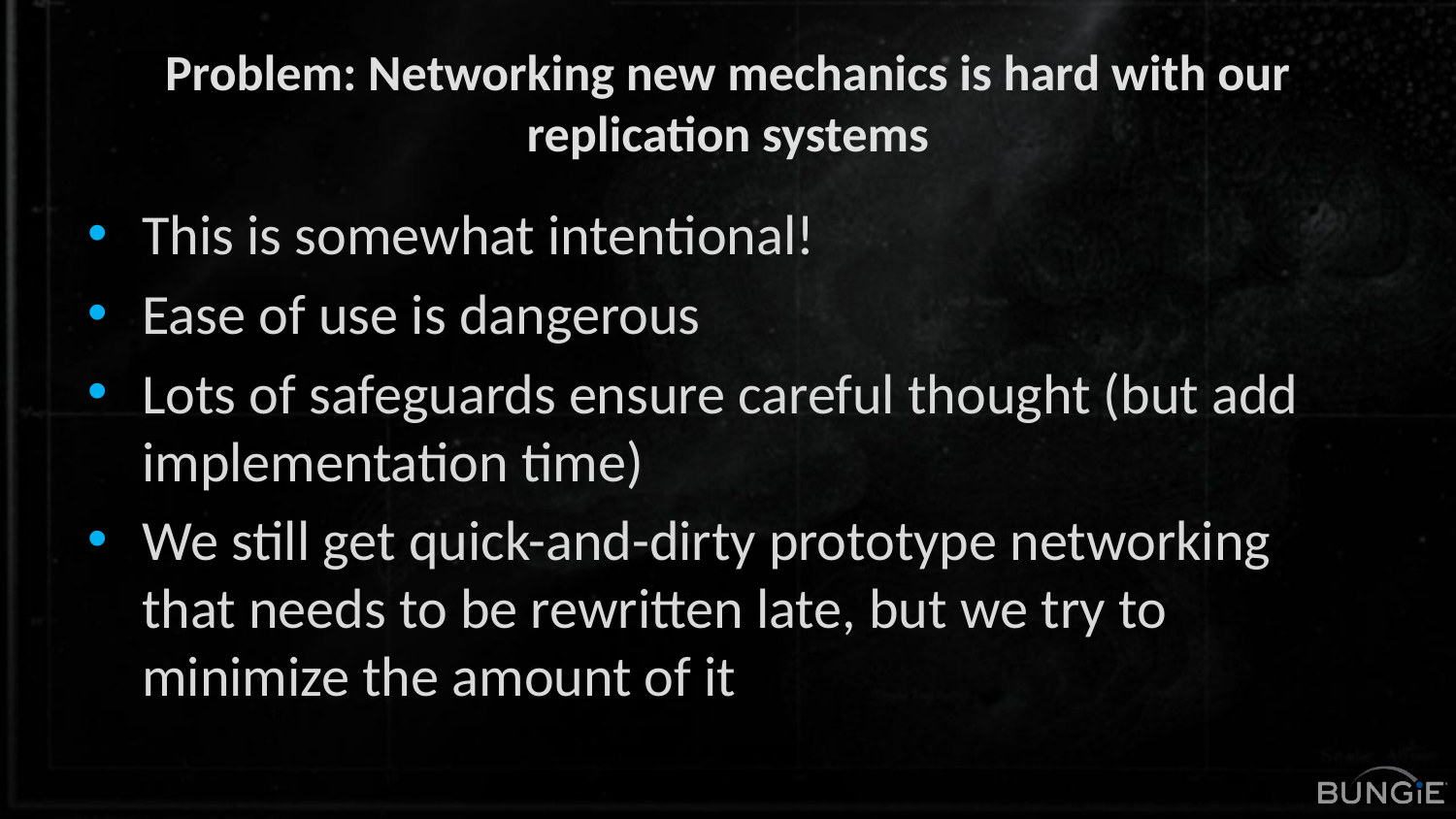

# Problem: Networking new mechanics is hard with our replication systems
This is somewhat intentional!
Ease of use is dangerous
Lots of safeguards ensure careful thought (but add implementation time)
We still get quick-and-dirty prototype networking that needs to be rewritten late, but we try to minimize the amount of it